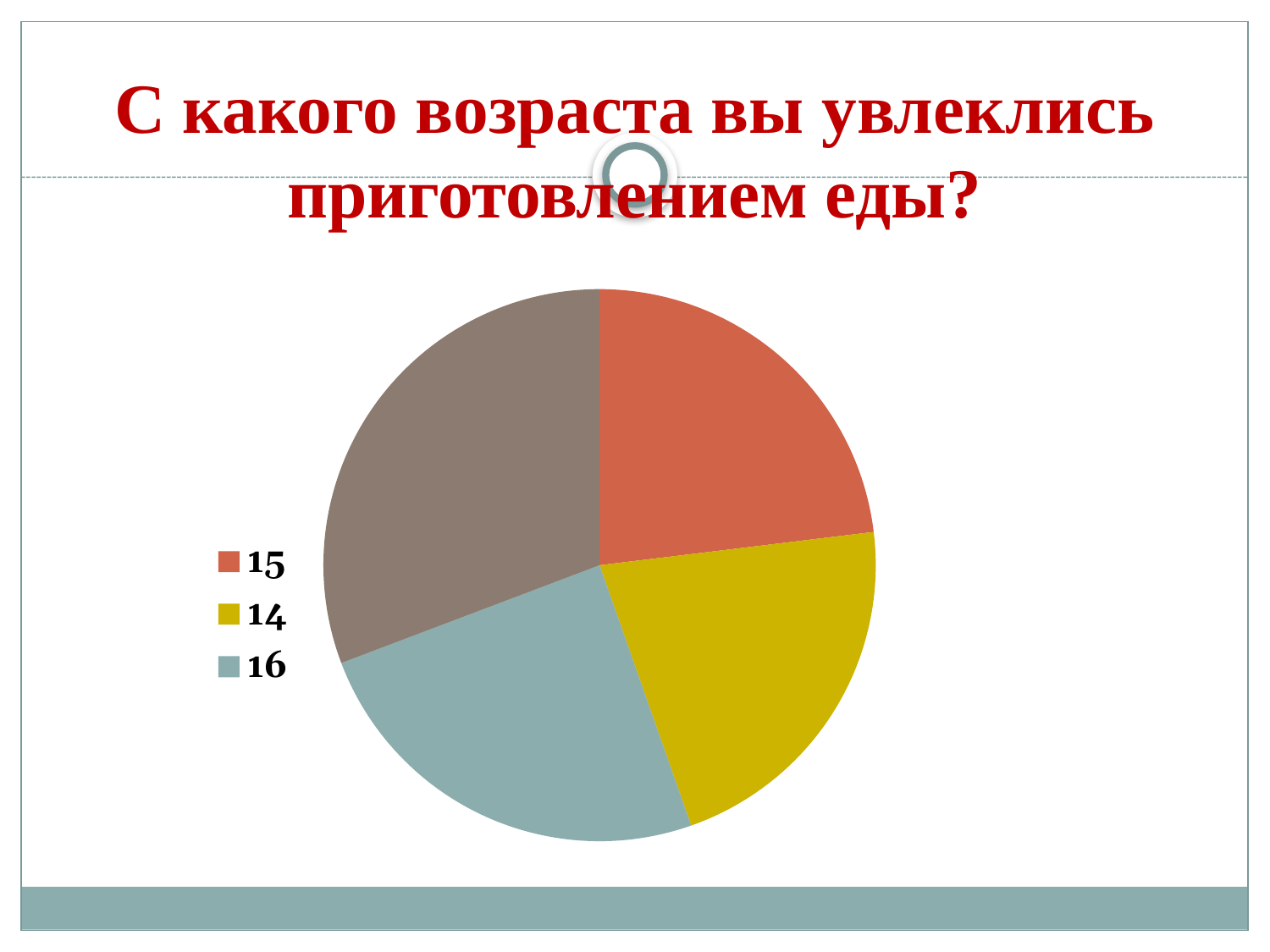

# С какого возраста вы увлеклись приготовлением еды?

### Chart

| Category | С какого возраста вы увлеклись приготовлением еды? |
|---|---|
| 15 | 15.0 |
| 14 | 14.0 |
| 16 | 16.0 |
| 20 | 20.0 |